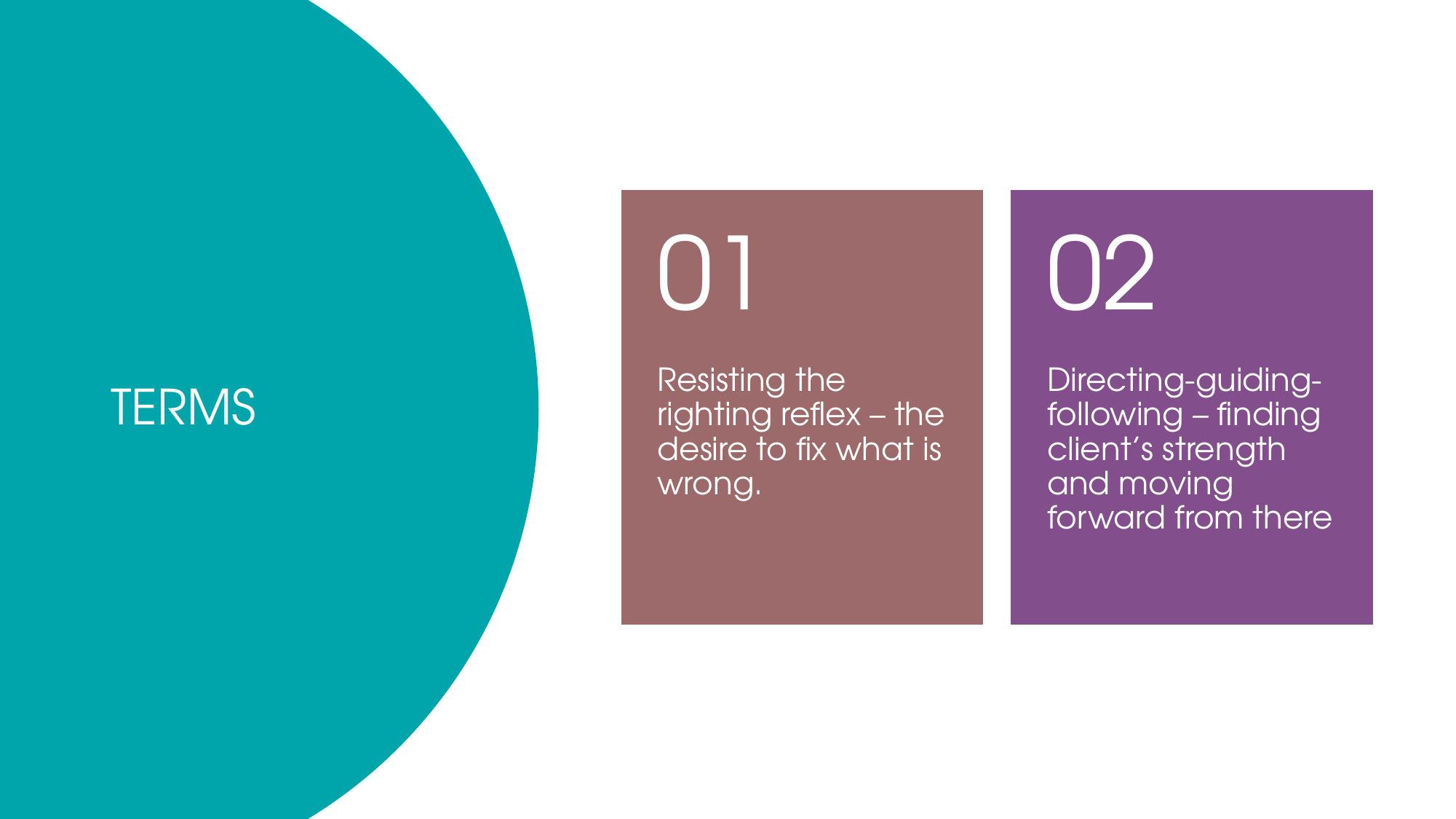

Resisting the righting reflex – the desire to fix what is wrong.
01
Directing-guiding-following – finding client’s strength and moving forward from there
02
# TERMS